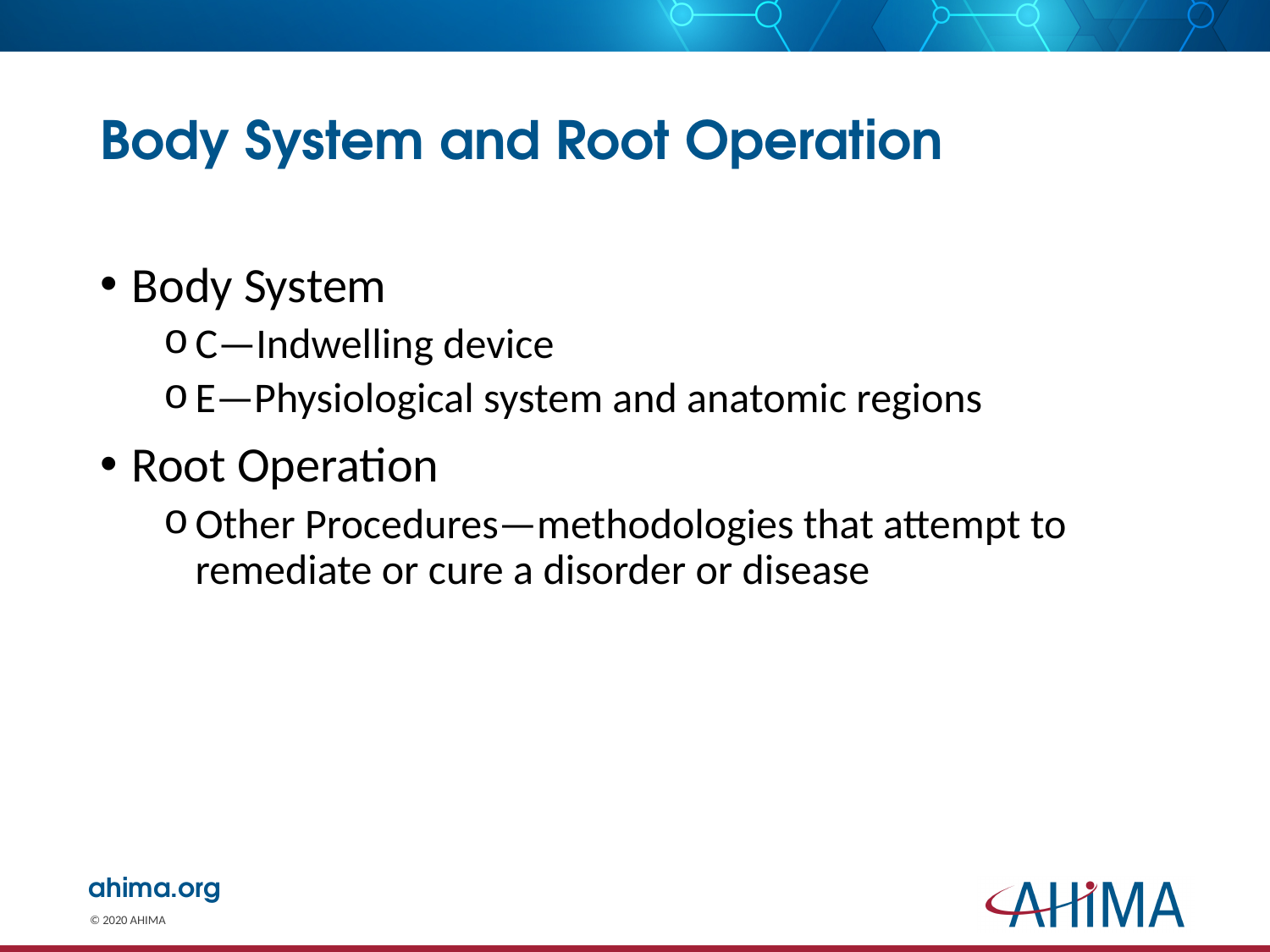

# Body System and Root Operation
Body System
C—Indwelling device
E—Physiological system and anatomic regions
Root Operation
Other Procedures—methodologies that attempt to remediate or cure a disorder or disease